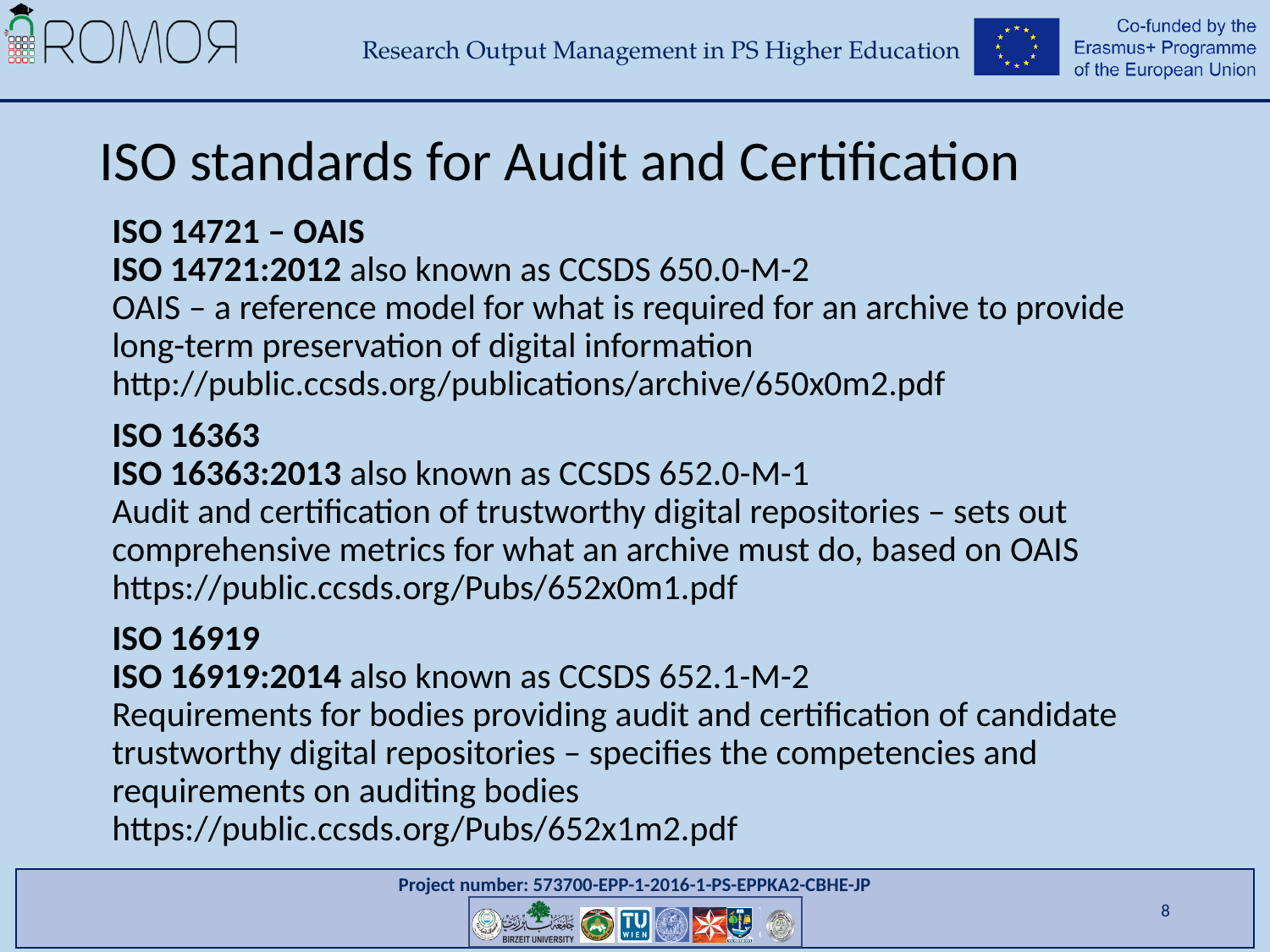

# ISO standards for Audit and Certification
ISO 14721 – OAIS
ISO 14721:2012 also known as CCSDS 650.0-M-2
OAIS – a reference model for what is required for an archive to provide long-term preservation of digital information
http://public.ccsds.org/publications/archive/650x0m2.pdf
ISO 16363
ISO 16363:2013 also known as CCSDS 652.0-M-1
Audit and certification of trustworthy digital repositories – sets out comprehensive metrics for what an archive must do, based on OAIS
https://public.ccsds.org/Pubs/652x0m1.pdf
ISO 16919
ISO 16919:2014 also known as CCSDS 652.1-M-2
Requirements for bodies providing audit and certification of candidate trustworthy digital repositories – specifies the competencies and requirements on auditing bodies
https://public.ccsds.org/Pubs/652x1m2.pdf

8